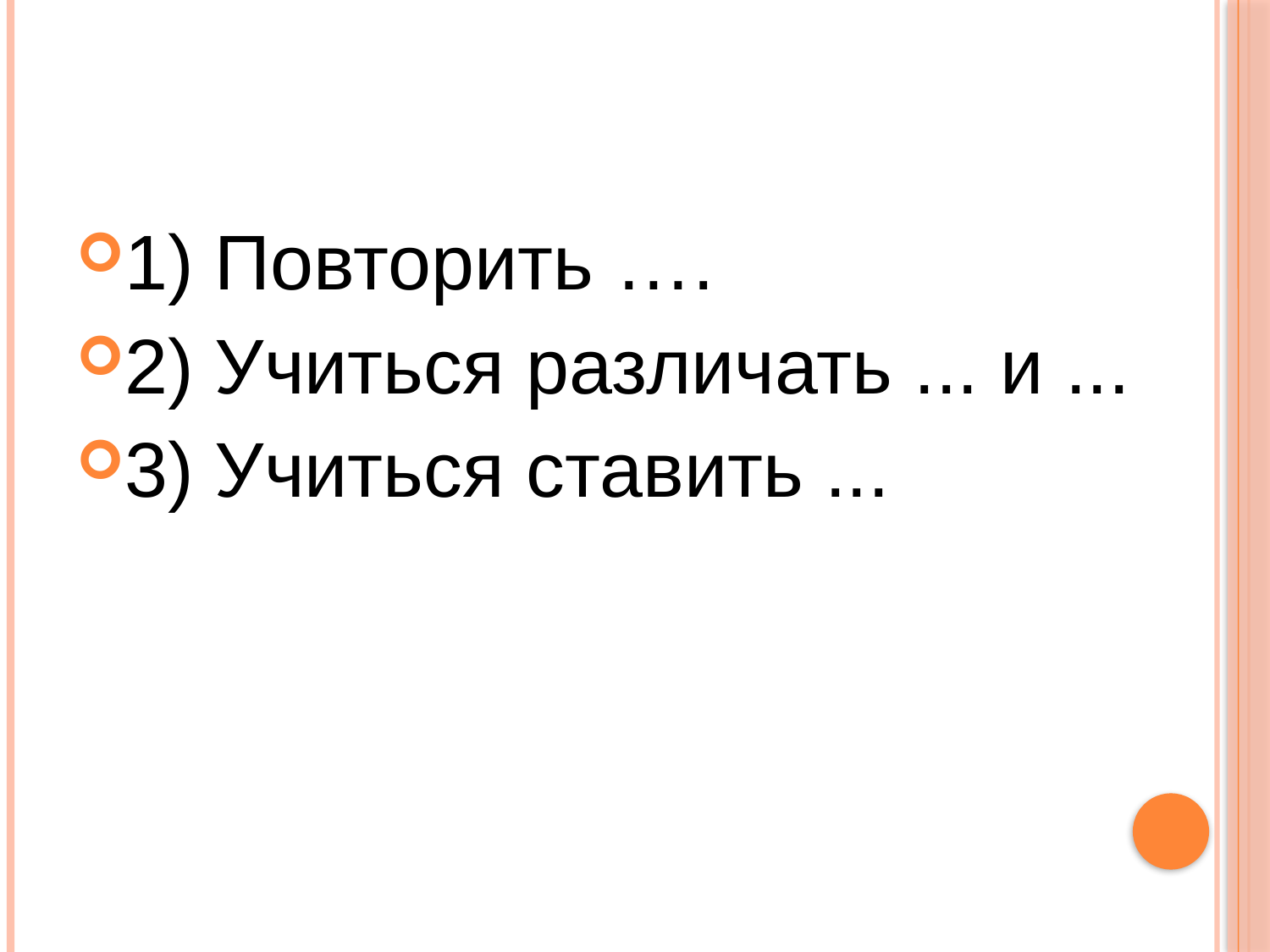

1) Повторить ….
2) Учиться различать ... и ...
3) Учиться ставить ...